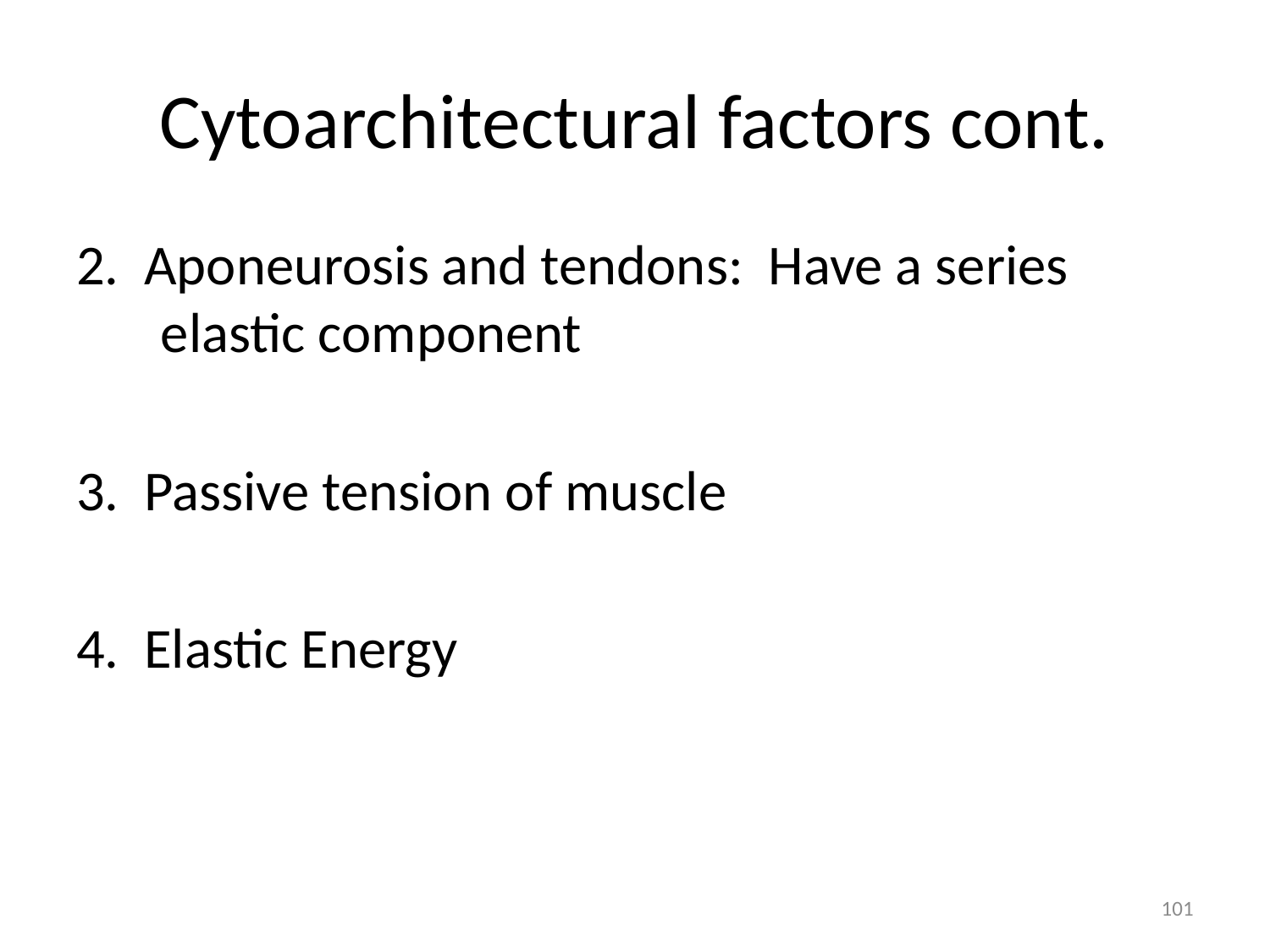

# Cytoarchitectural factors cont.
2.  Aponeurosis and tendons:  Have a series elastic component

3.  Passive tension of muscle

4.  Elastic Energy

101